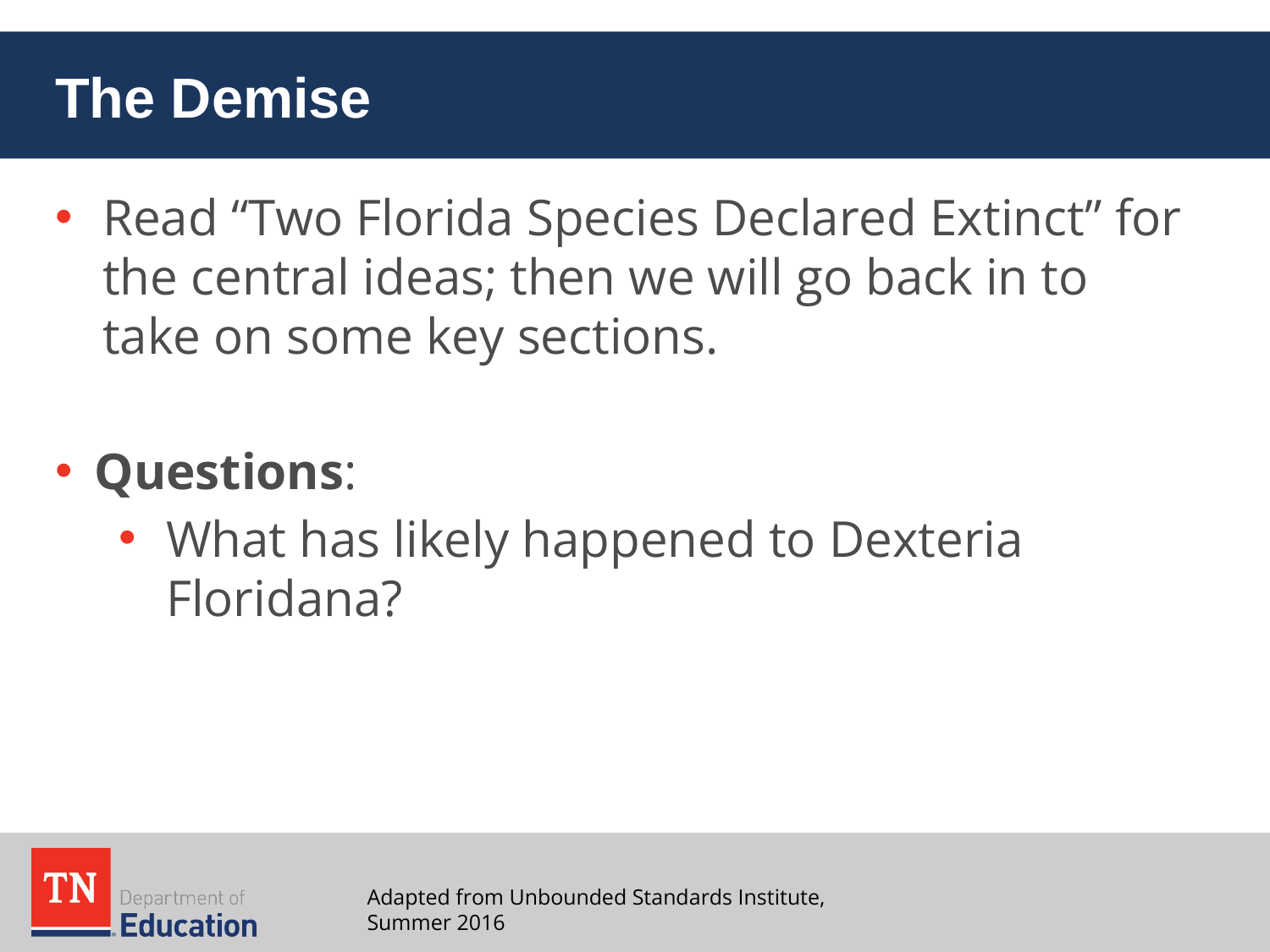

# The Demise
Read “Two Florida Species Declared Extinct” for the central ideas; then we will go back in to take on some key sections.

Questions:
What has likely happened to Dexteria Floridana?

Adapted from Unbounded Standards Institute, Summer 2016